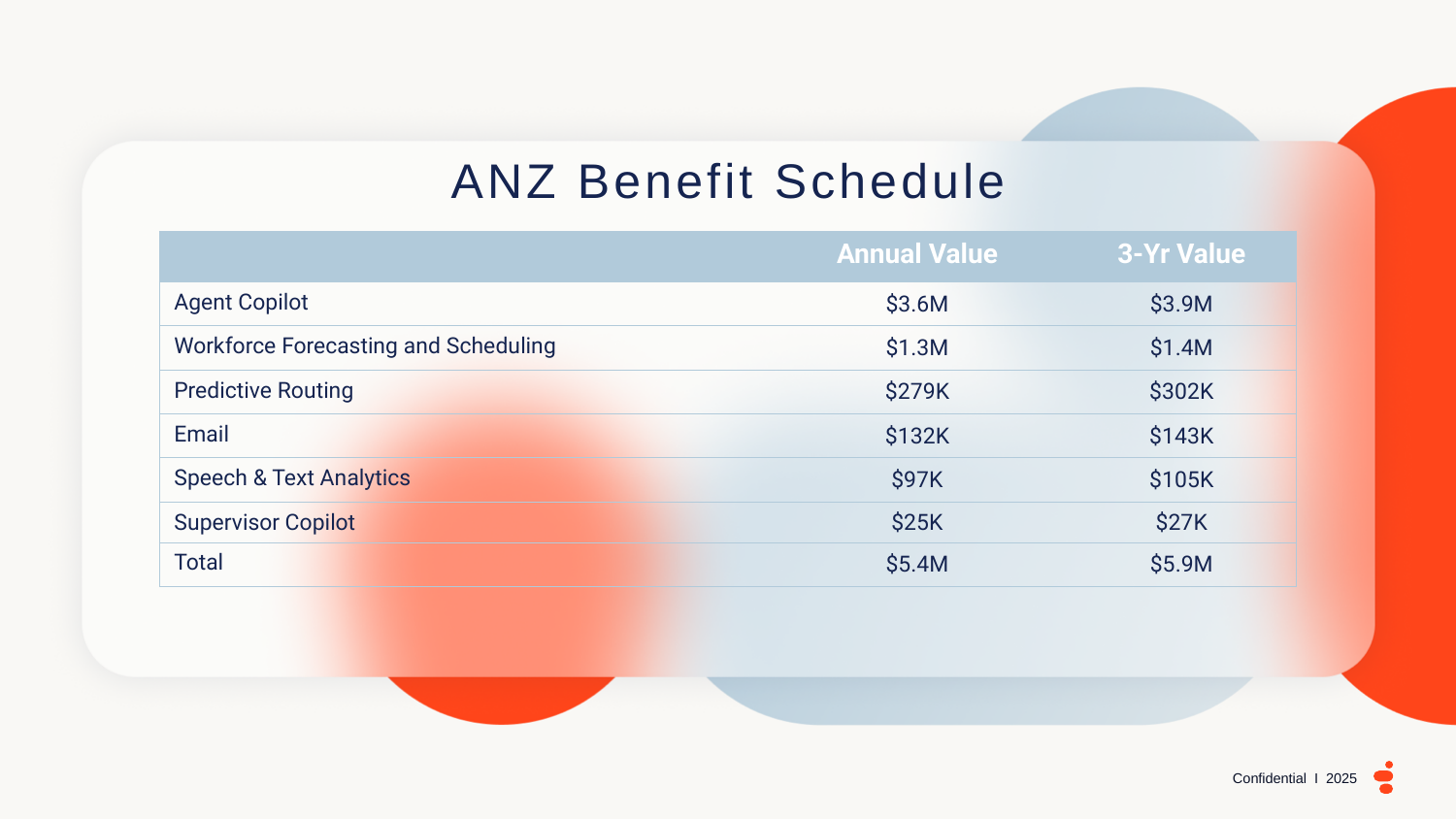

ANZ Benefit Schedule
|  | Annual Value | 3-Yr Value |
| --- | --- | --- |
| Agent Copilot | $3.6M | $3.9M |
| Workforce Forecasting and Scheduling | $1.3M | $1.4M |
| Predictive Routing | $279K | $302K |
| Email | $132K | $143K |
| Speech & Text Analytics | $97K | $105K |
| Supervisor Copilot | $25K | $27K |
| Total | $5.4M | $5.9M |